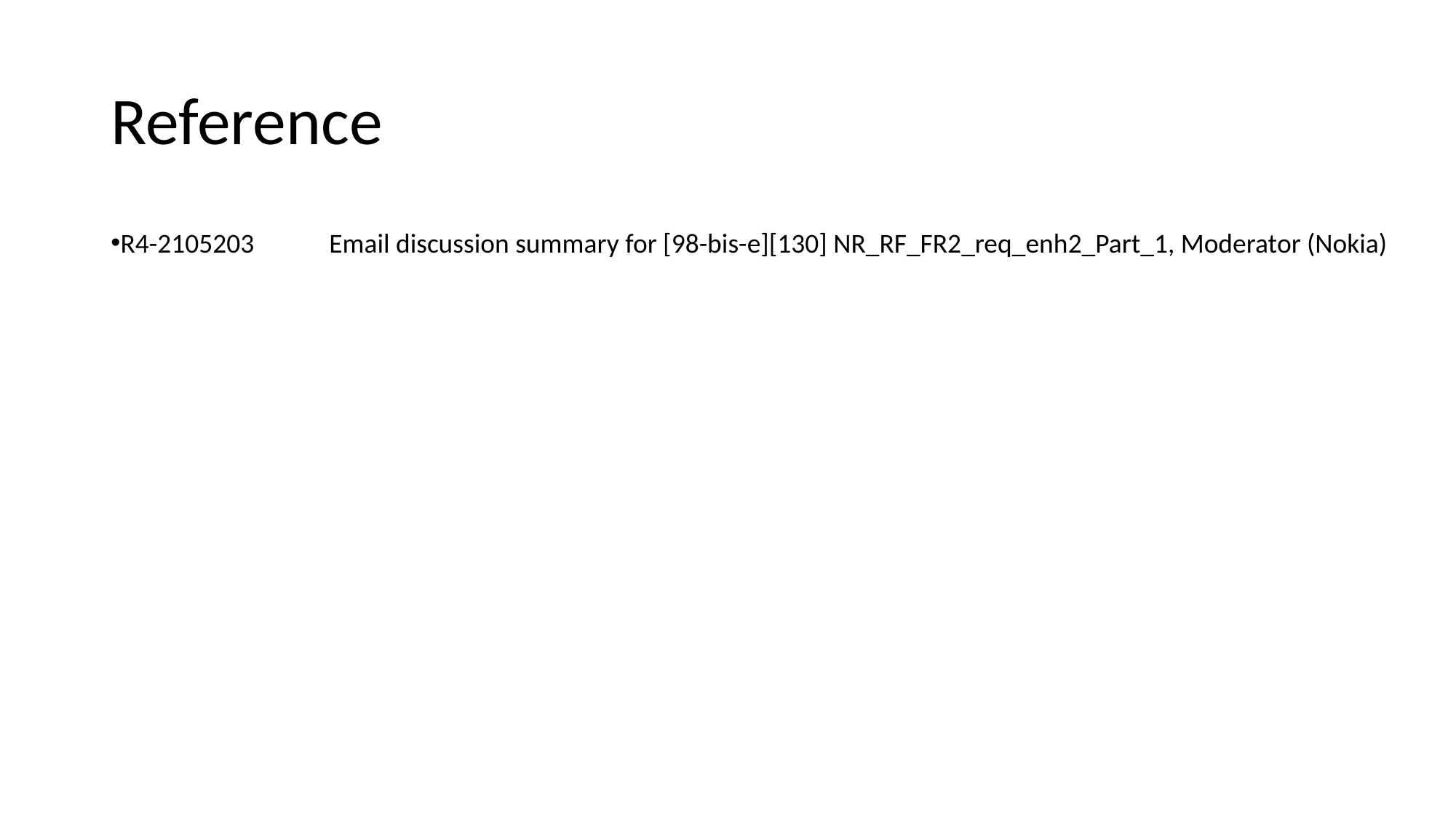

# Reference
R4-2105203	Email discussion summary for [98-bis-e][130] NR_RF_FR2_req_enh2_Part_1, Moderator (Nokia)